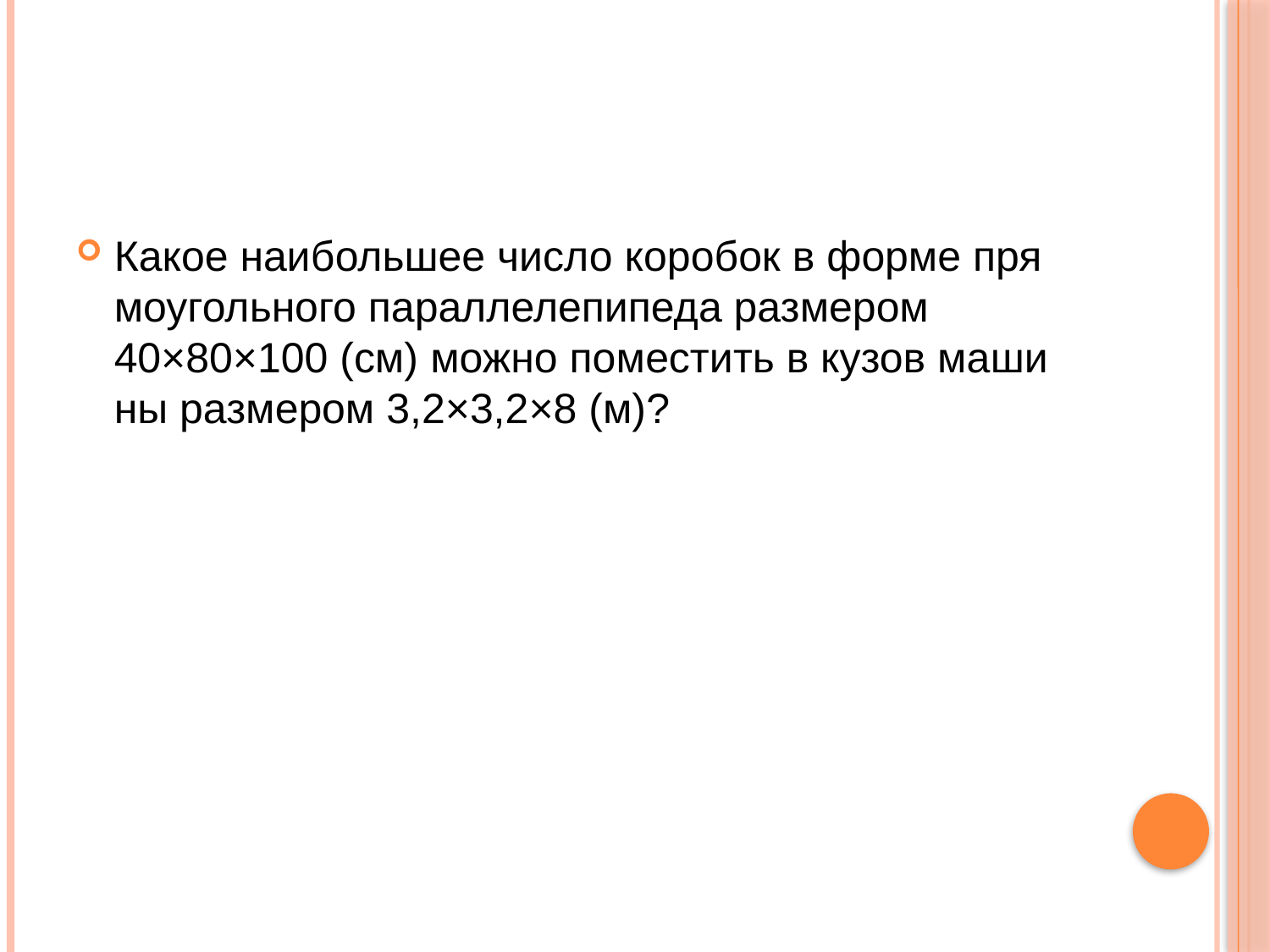

#
Какое наи­боль­шее число ко­ро­бок в форме пря­мо­уголь­но­го па­рал­ле­ле­пи­пе­да раз­ме­ром 40×80×100 (см) можно по­ме­стить в кузов ма­ши­ны раз­ме­ром 3,2×3,2×8 (м)?